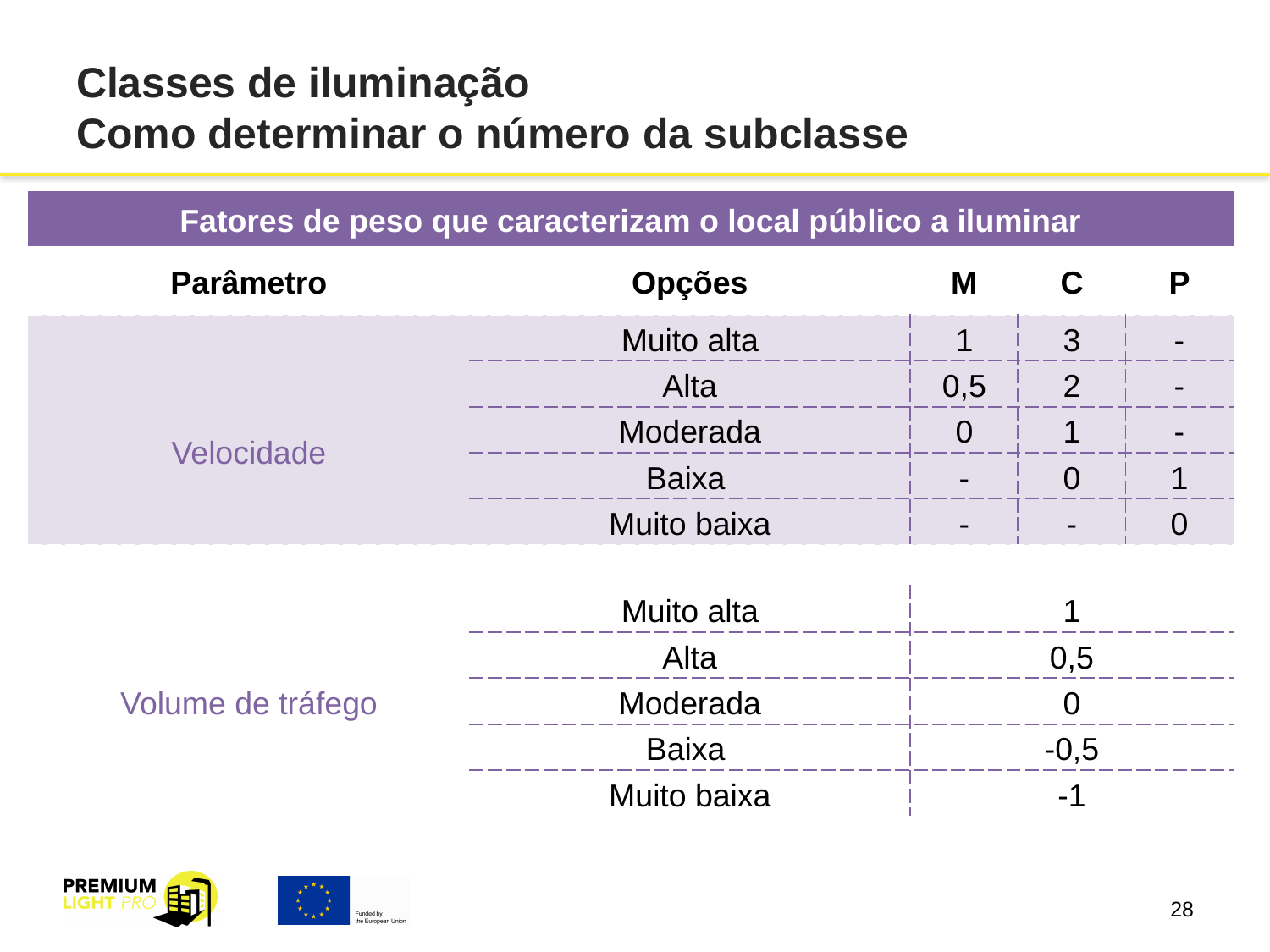

# Classes de iluminação Como determinar o número da subclasse
| Fatores de peso que caracterizam o local público a iluminar |  |  |  |  |
| --- | --- | --- | --- | --- |
| Parâmetro | Opções | M | C | P |
| Velocidade | Muito alta | 1 | 3 | - |
|  | Alta | 0,5 | 2 | - |
|  | Moderada | 0 | 1 | - |
|  | Baixa | - | 0 | 1 |
|  | Muito baixa | - | - | 0 |
|  |  |  |  |  |
| Volume de tráfego | Muito alta | 1 |  |  |
|  | Alta | 0,5 |  |  |
|  | Moderada | 0 |  |  |
|  | Baixa | -0,5 |  |  |
|  | Muito baixa | -1 |  |  |
|  |  |  |  |  |